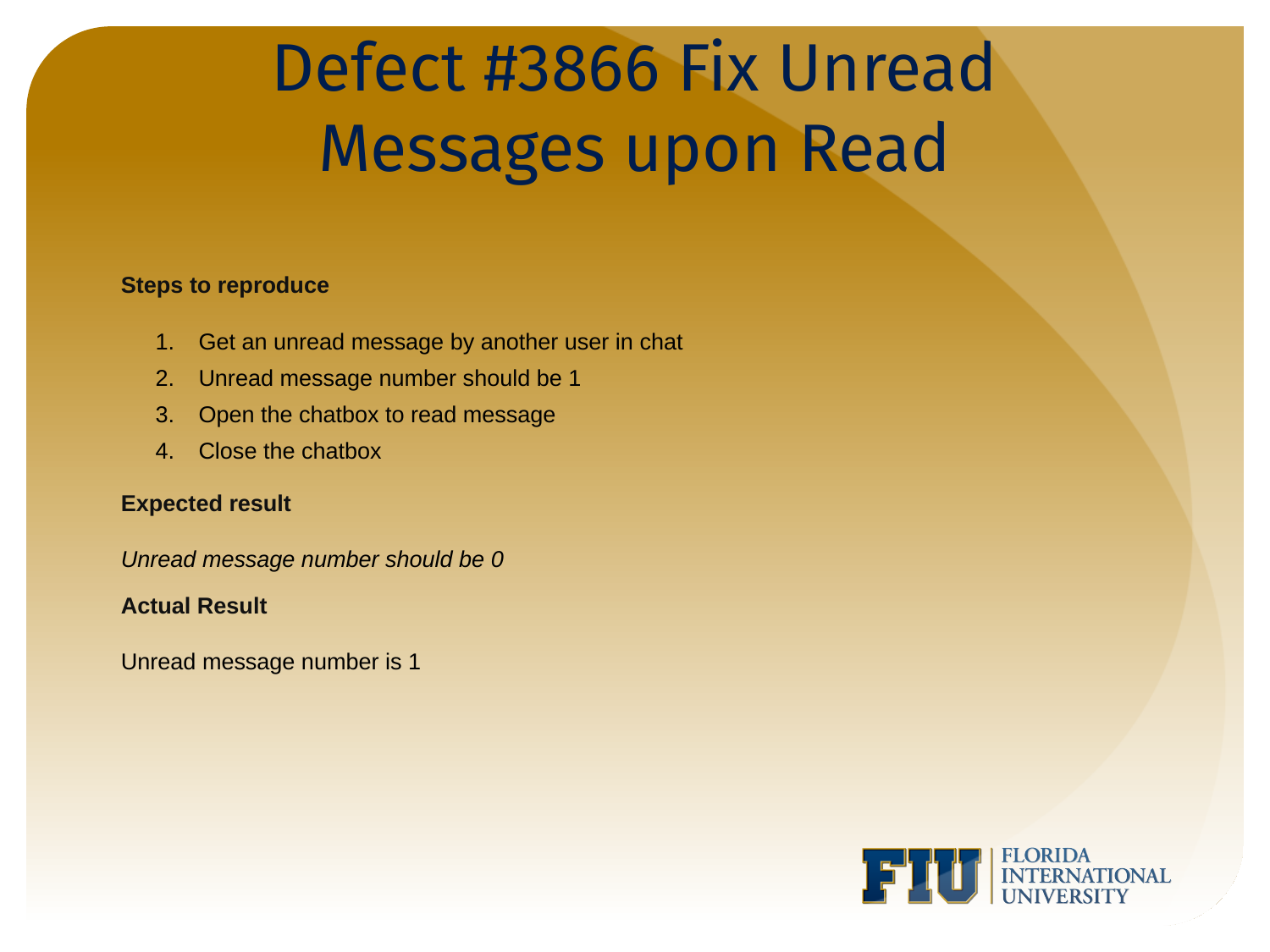

# Defect #3866 Fix Unread Messages upon Read
Steps to reproduce
Get an unread message by another user in chat
Unread message number should be 1
Open the chatbox to read message
Close the chatbox
Expected result
Unread message number should be 0
Actual Result
Unread message number is 1